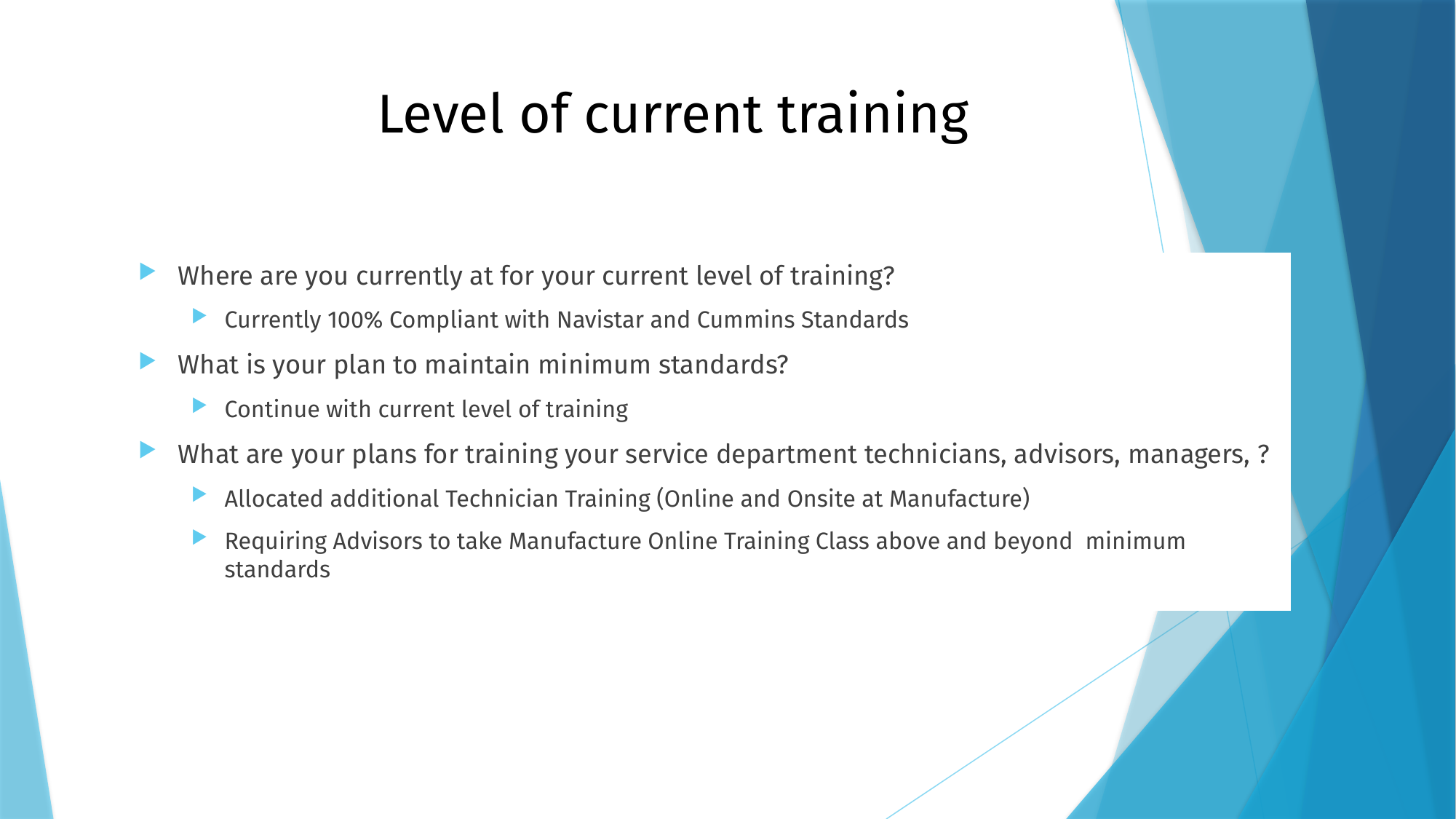

# Level of current training
Where are you currently at for your current level of training?
Currently 100% Compliant with Navistar and Cummins Standards
What is your plan to maintain minimum standards?
Continue with current level of training
What are your plans for training your service department technicians, advisors, managers, ?
Allocated additional Technician Training (Online and Onsite at Manufacture)
Requiring Advisors to take Manufacture Online Training Class above and beyond  minimum standards